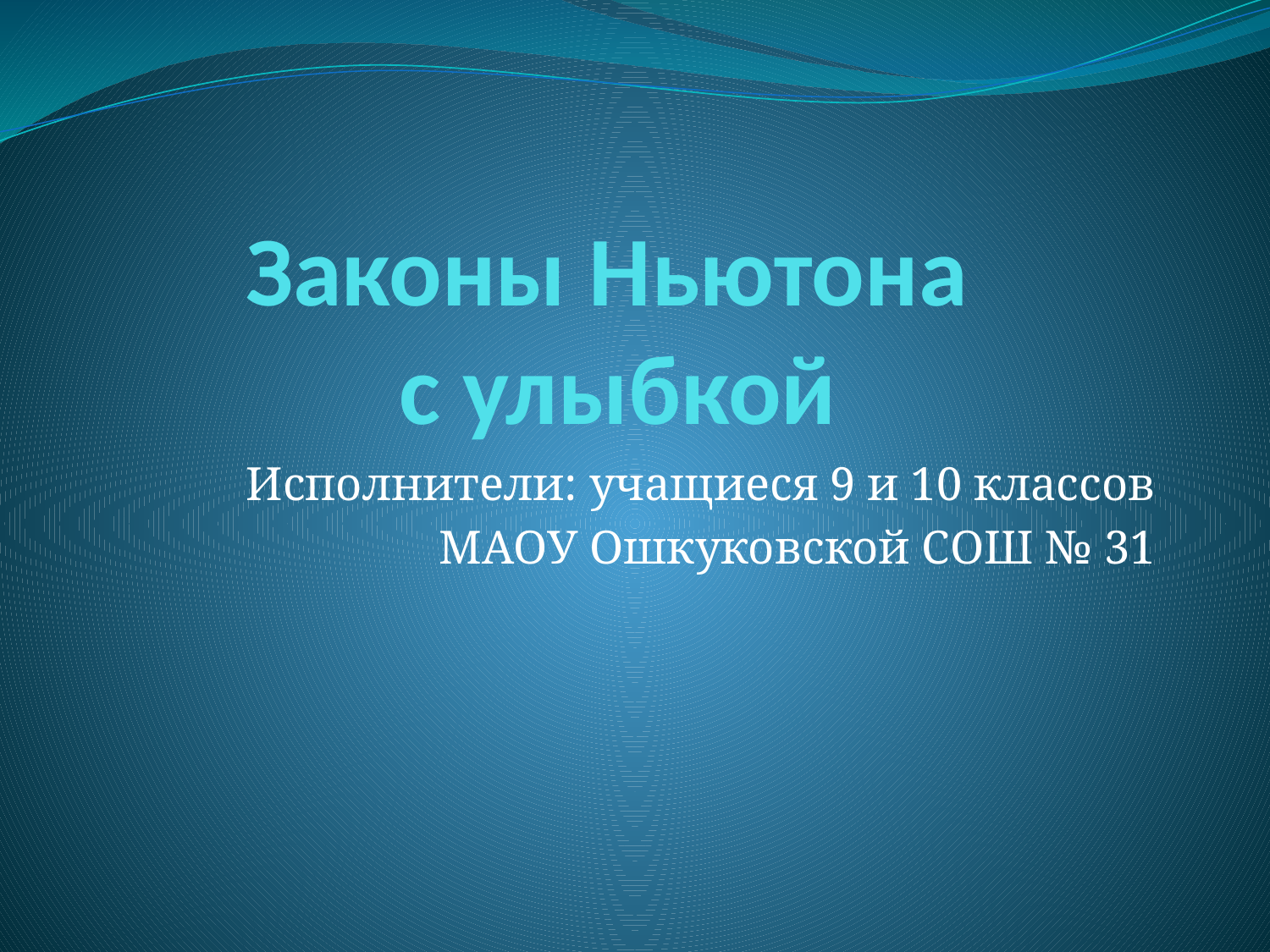

# Законы Ньютона с улыбкой
Исполнители: учащиеся 9 и 10 классов
МАОУ Ошкуковской СОШ № 31